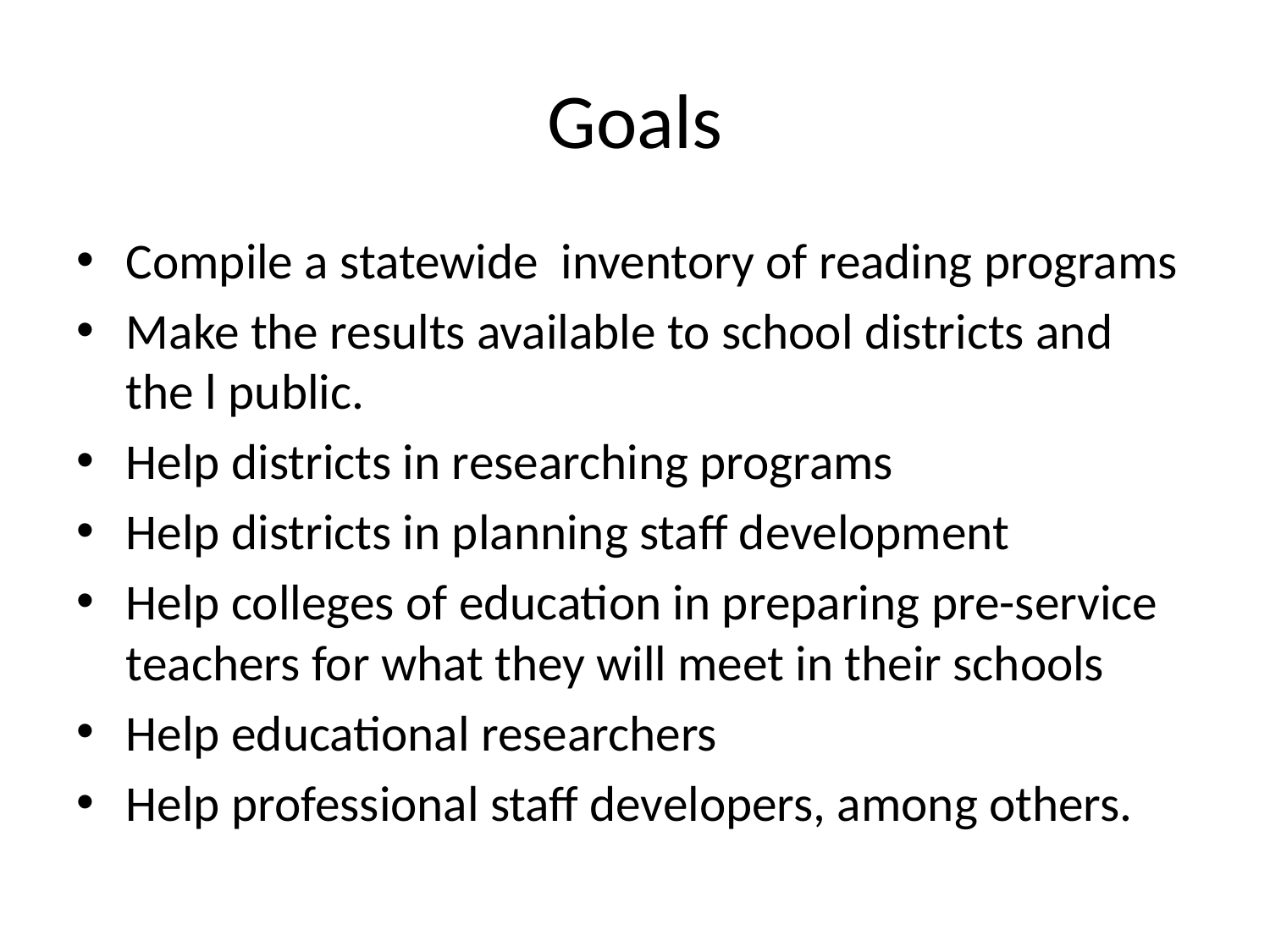

# Goals
Compile a statewide  inventory of reading programs
Make the results available to school districts and the l public.
Help districts in researching programs
Help districts in planning staff development
Help colleges of education in preparing pre-service teachers for what they will meet in their schools
Help educational researchers
Help professional staff developers, among others.